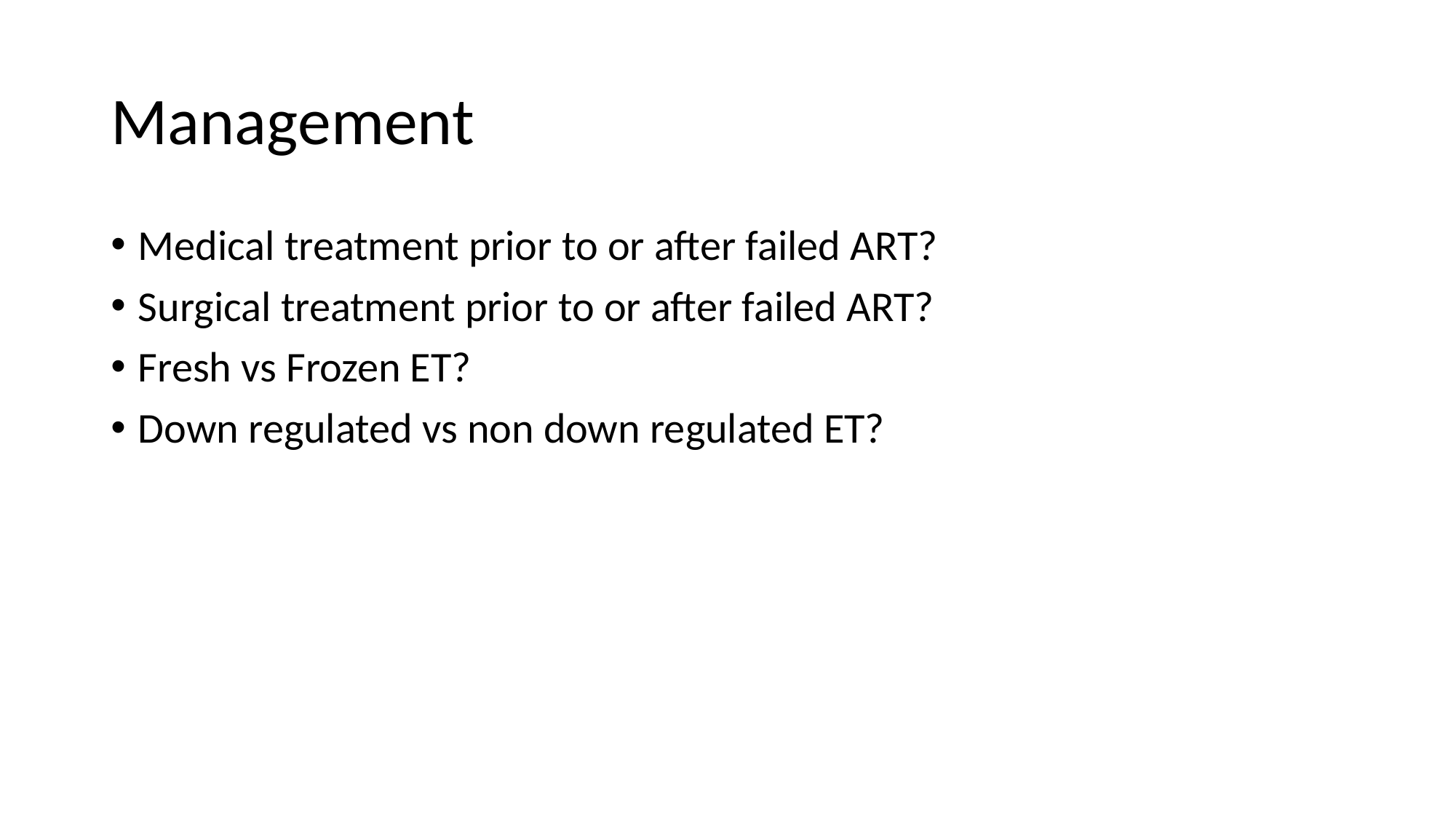

# Management
Medical treatment prior to or after failed ART?
Surgical treatment prior to or after failed ART?
Fresh vs Frozen ET?
Down regulated vs non down regulated ET?